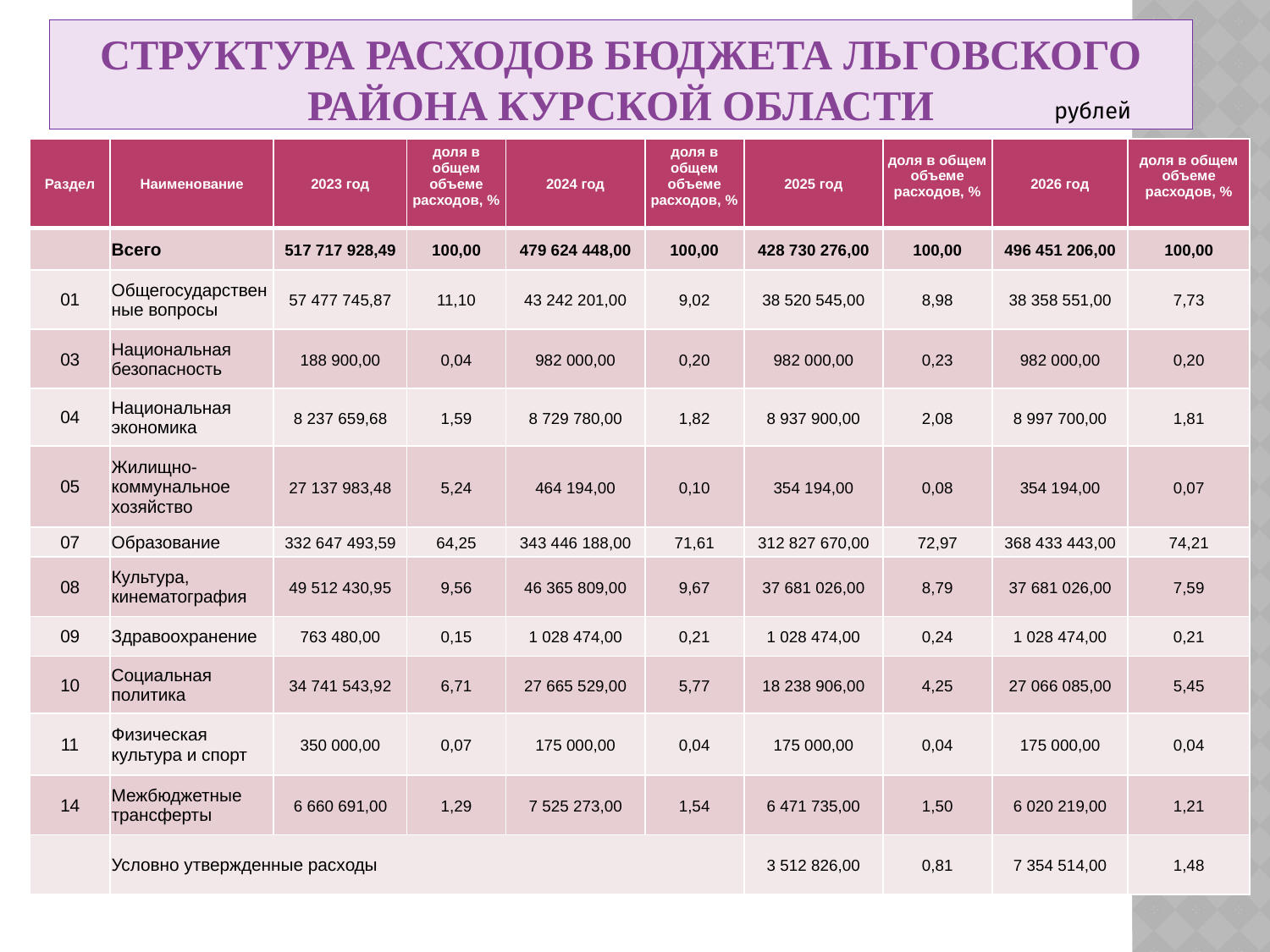

# СТРУКТУРА РАСХОДОВ БЮДЖЕТА ЛЬГОВСКОГО РАЙОНА КУРСКОЙ ОБЛАСТИ
рублей
| Раздел | Наименование | 2023 год | доля в общем объеме расходов, % | 2024 год | доля в общем объеме расходов, % | 2025 год | доля в общем объеме расходов, % | 2026 год | доля в общем объеме расходов, % |
| --- | --- | --- | --- | --- | --- | --- | --- | --- | --- |
|  | Всего | 517 717 928,49 | 100,00 | 479 624 448,00 | 100,00 | 428 730 276,00 | 100,00 | 496 451 206,00 | 100,00 |
| 01 | Общегосударственные вопросы | 57 477 745,87 | 11,10 | 43 242 201,00 | 9,02 | 38 520 545,00 | 8,98 | 38 358 551,00 | 7,73 |
| 03 | Национальная безопасность | 188 900,00 | 0,04 | 982 000,00 | 0,20 | 982 000,00 | 0,23 | 982 000,00 | 0,20 |
| 04 | Национальная экономика | 8 237 659,68 | 1,59 | 8 729 780,00 | 1,82 | 8 937 900,00 | 2,08 | 8 997 700,00 | 1,81 |
| 05 | Жилищно-коммунальное хозяйство | 27 137 983,48 | 5,24 | 464 194,00 | 0,10 | 354 194,00 | 0,08 | 354 194,00 | 0,07 |
| 07 | Образование | 332 647 493,59 | 64,25 | 343 446 188,00 | 71,61 | 312 827 670,00 | 72,97 | 368 433 443,00 | 74,21 |
| 08 | Культура, кинематография | 49 512 430,95 | 9,56 | 46 365 809,00 | 9,67 | 37 681 026,00 | 8,79 | 37 681 026,00 | 7,59 |
| 09 | Здравоохранение | 763 480,00 | 0,15 | 1 028 474,00 | 0,21 | 1 028 474,00 | 0,24 | 1 028 474,00 | 0,21 |
| 10 | Социальная политика | 34 741 543,92 | 6,71 | 27 665 529,00 | 5,77 | 18 238 906,00 | 4,25 | 27 066 085,00 | 5,45 |
| 11 | Физическая культура и спорт | 350 000,00 | 0,07 | 175 000,00 | 0,04 | 175 000,00 | 0,04 | 175 000,00 | 0,04 |
| 14 | Межбюджетные трансферты | 6 660 691,00 | 1,29 | 7 525 273,00 | 1,54 | 6 471 735,00 | 1,50 | 6 020 219,00 | 1,21 |
|  | Условно утвержденные расходы |  |  |  |  | 3 512 826,00 | 0,81 | 7 354 514,00 | 1,48 |